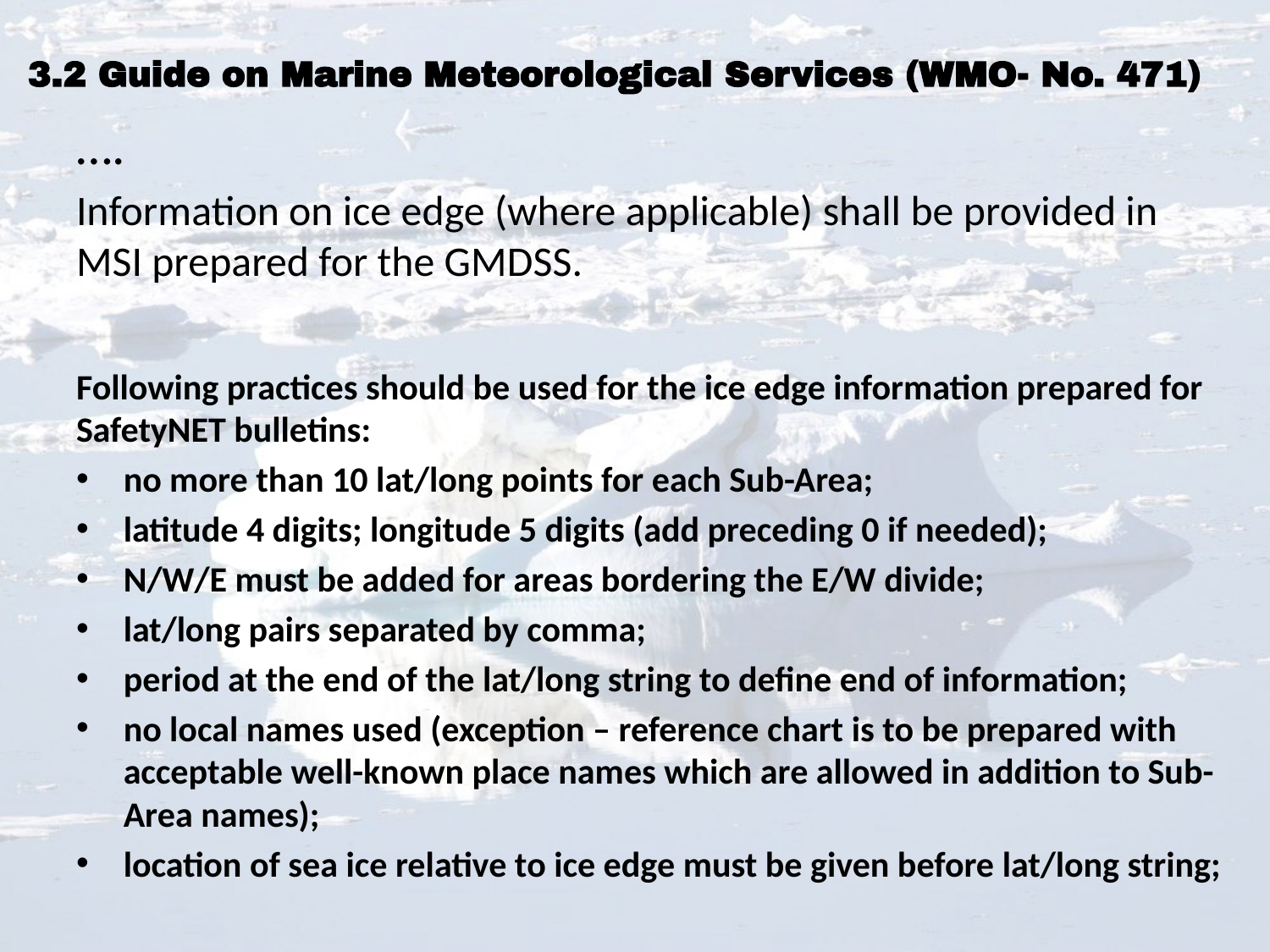

3.2 Guide on Marine Meteorological Services (WMO- No. 471)
….
Information on ice edge (where applicable) shall be provided in MSI prepared for the GMDSS.

Following practices should be used for the ice edge information prepared for SafetyNET bulletins:
no more than 10 lat/long points for each Sub-Area;
latitude 4 digits; longitude 5 digits (add preceding 0 if needed);
N/W/E must be added for areas bordering the E/W divide;
lat/long pairs separated by comma;
period at the end of the lat/long string to define end of information;
no local names used (exception – reference chart is to be prepared with acceptable well-known place names which are allowed in addition to Sub-Area names);
location of sea ice relative to ice edge must be given before lat/long string;